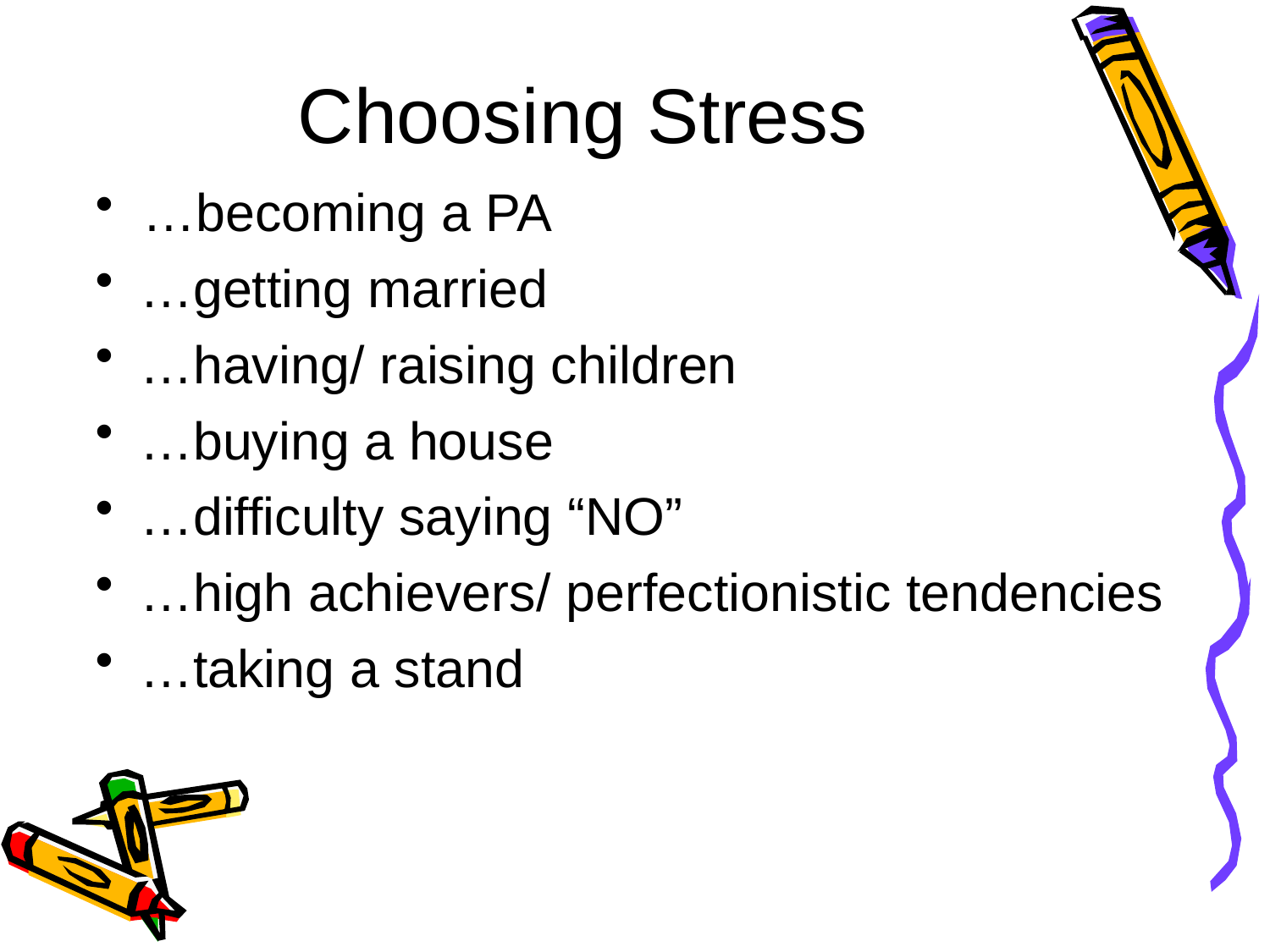

# Choosing Stress
…becoming a PA
…getting married
…having/ raising children
…buying a house
…difficulty saying “NO”
…high achievers/ perfectionistic tendencies
…taking a stand